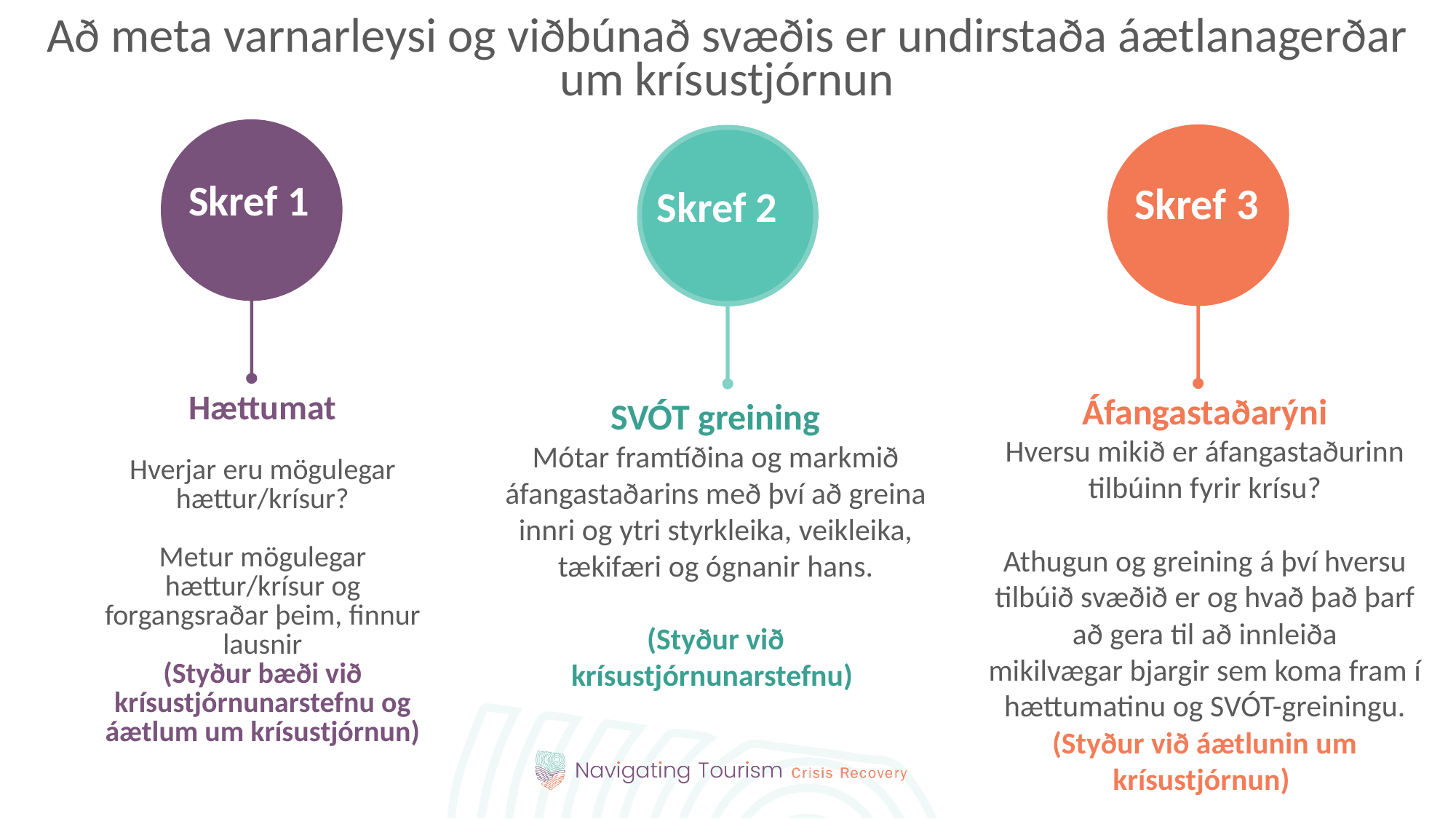

Að meta varnarleysi og viðbúnað svæðis er undirstaða áætlanagerðar um krísustjórnun
Skref 1
Skref 3
Skref 2
Áfangastaðarýni
Hversu mikið er áfangastaðurinn tilbúinn fyrir krísu?

Athugun og greining á því hversu tilbúið svæðið er og hvað það þarf að gera til að innleiða mikilvægar bjargir sem koma fram í hættumatinu og SVÓT-greiningu.
(Styður við áætlunin um krísustjórnun)
Hættumat

Hverjar eru mögulegar hættur/krísur?

Metur mögulegar hættur/krísur og forgangsraðar þeim, finnur lausnir
(Styður bæði við krísustjórnunarstefnu og áætlum um krísustjórnun)
SVÓT greining
Mótar framtíðina og markmið áfangastaðarins með því að greina innri og ytri styrkleika, veikleika, tækifæri og ógnanir hans.

(Styður við krísustjórnunarstefnu)